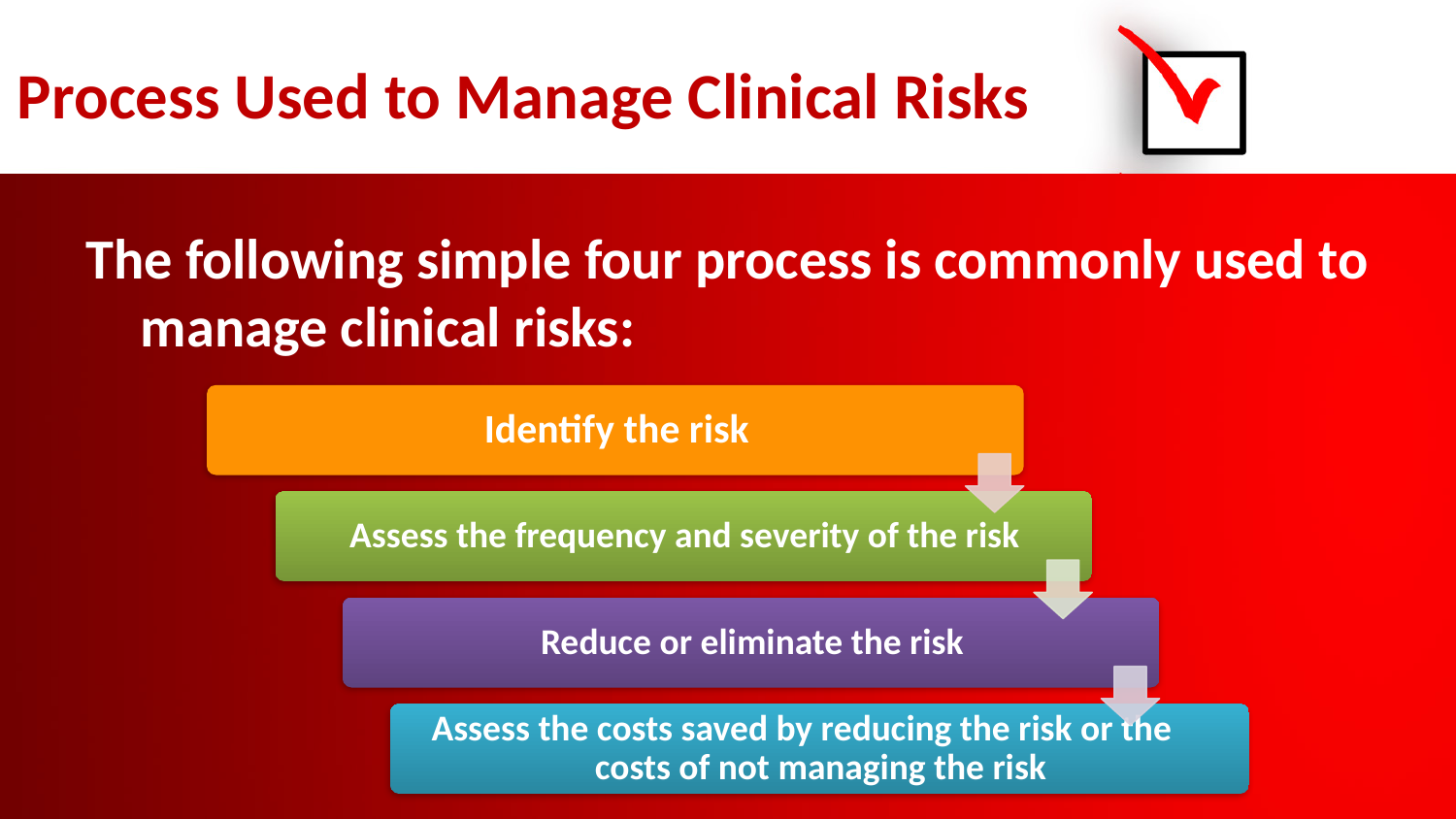

# Process Used to Manage Clinical Risks
The following simple four process is commonly used to manage clinical risks:
Identify the risk
Assess the frequency and severity of the risk
Reduce or eliminate the risk
    Assess the costs saved by reducing the risk or the costs of not managing the risk